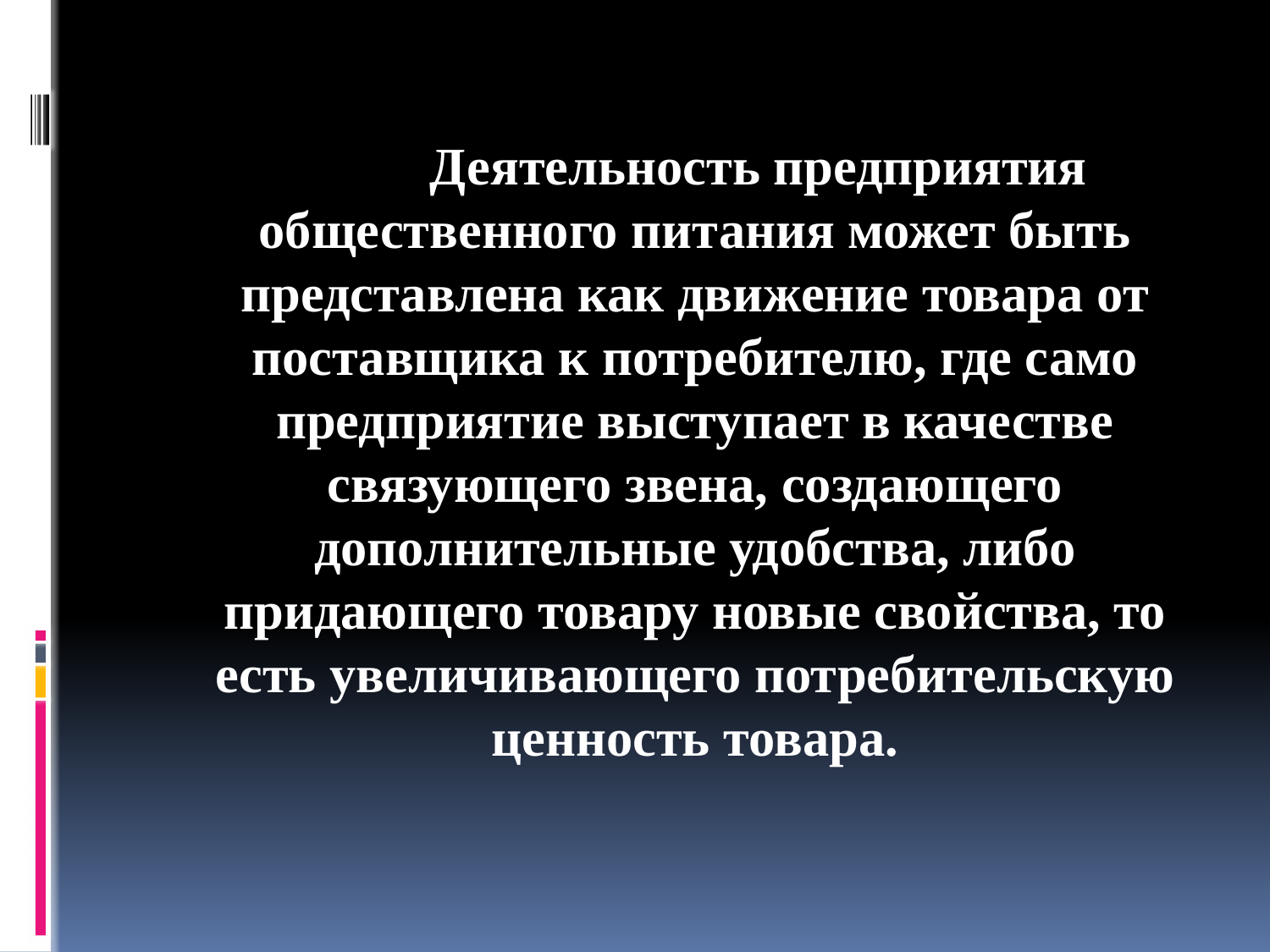

#
		Деятельность предприятия общественного питания может быть представлена как движение товара от поставщика к потребителю, где само предприятие выступает в качестве связующего звена, создающего дополнительные удобства, либо придающего товару новые свойства, то есть увеличивающего потребительскую ценность товара.